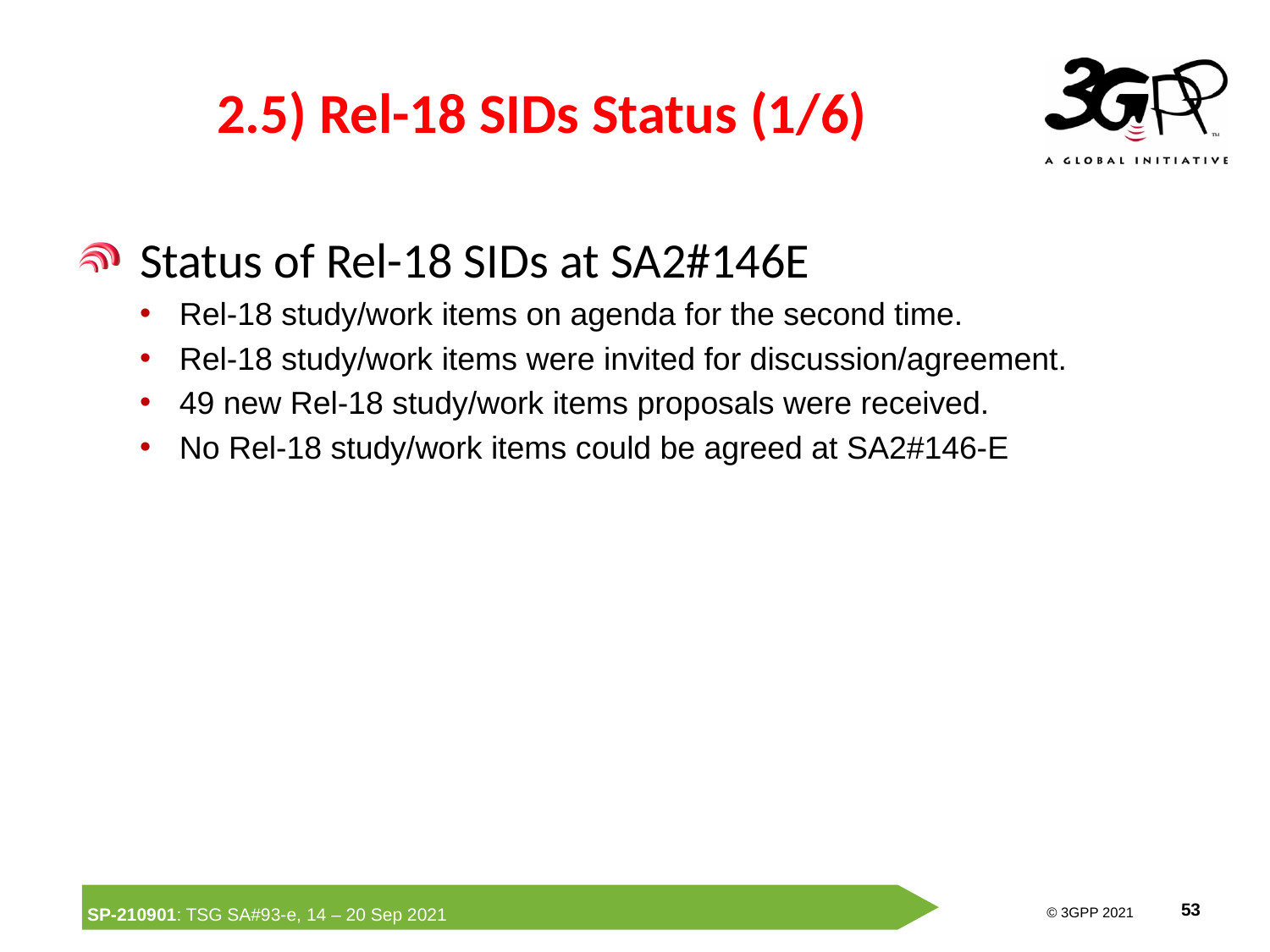

# 2.5) Rel-18 SIDs Status (1/6)
Status of Rel-18 SIDs at SA2#146E
Rel-18 study/work items on agenda for the second time.
Rel-18 study/work items were invited for discussion/agreement.
49 new Rel-18 study/work items proposals were received.
No Rel-18 study/work items could be agreed at SA2#146-E